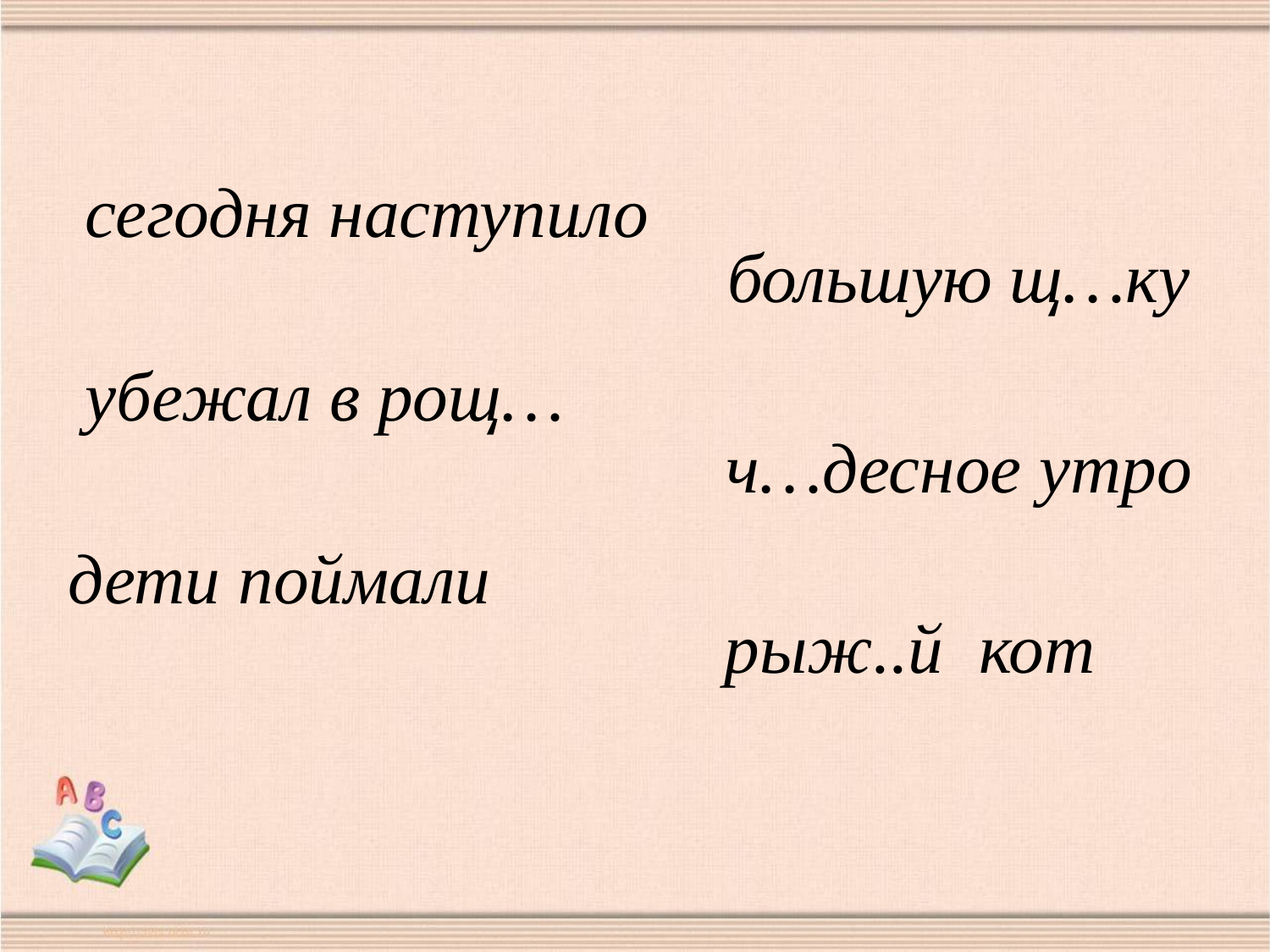

сегодня наступило
 убежал в рощ…
дети поймали
большую щ…ку

ч…десное утро

рыж..й  кот